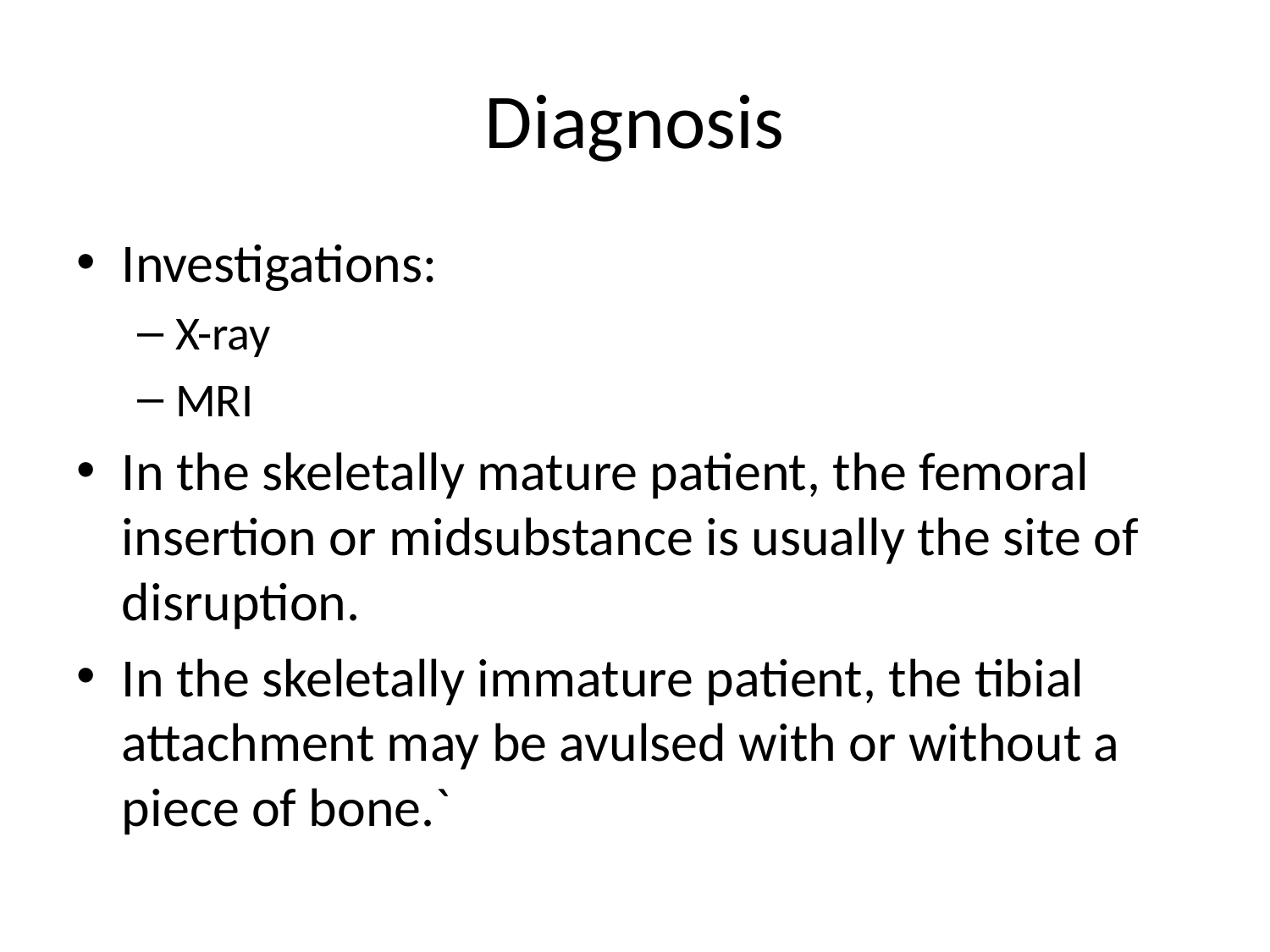

# Diagnosis
Investigations:
X-ray
MRI
In the skeletally mature patient, the femoral insertion or midsubstance is usually the site of disruption.
In the skeletally immature patient, the tibial attachment may be avulsed with or without a piece of bone.`